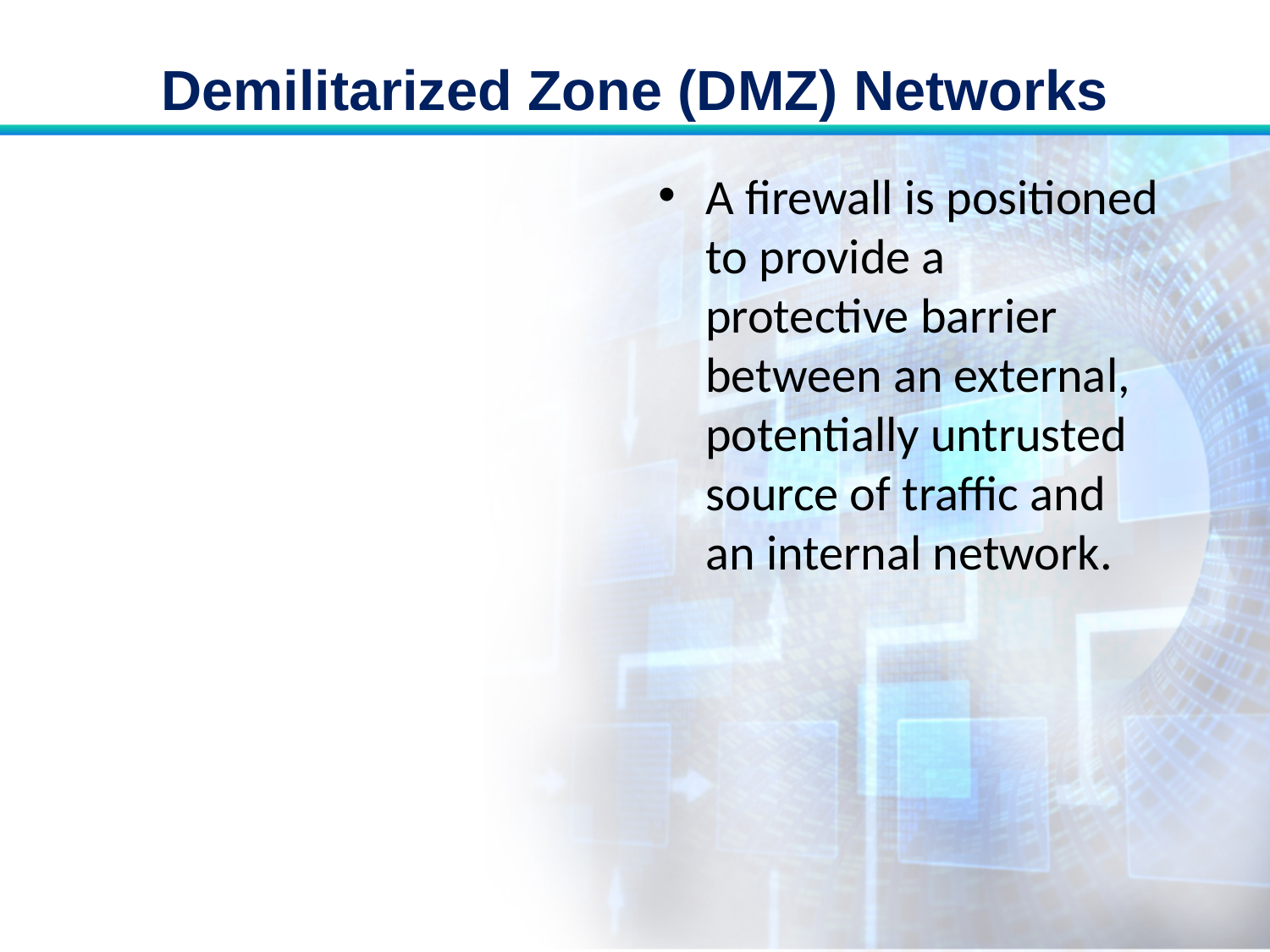

# Demilitarized Zone (DMZ) Networks
A firewall is positioned to provide a protective barrier between an external, potentially untrusted source of traffic and an internal network.